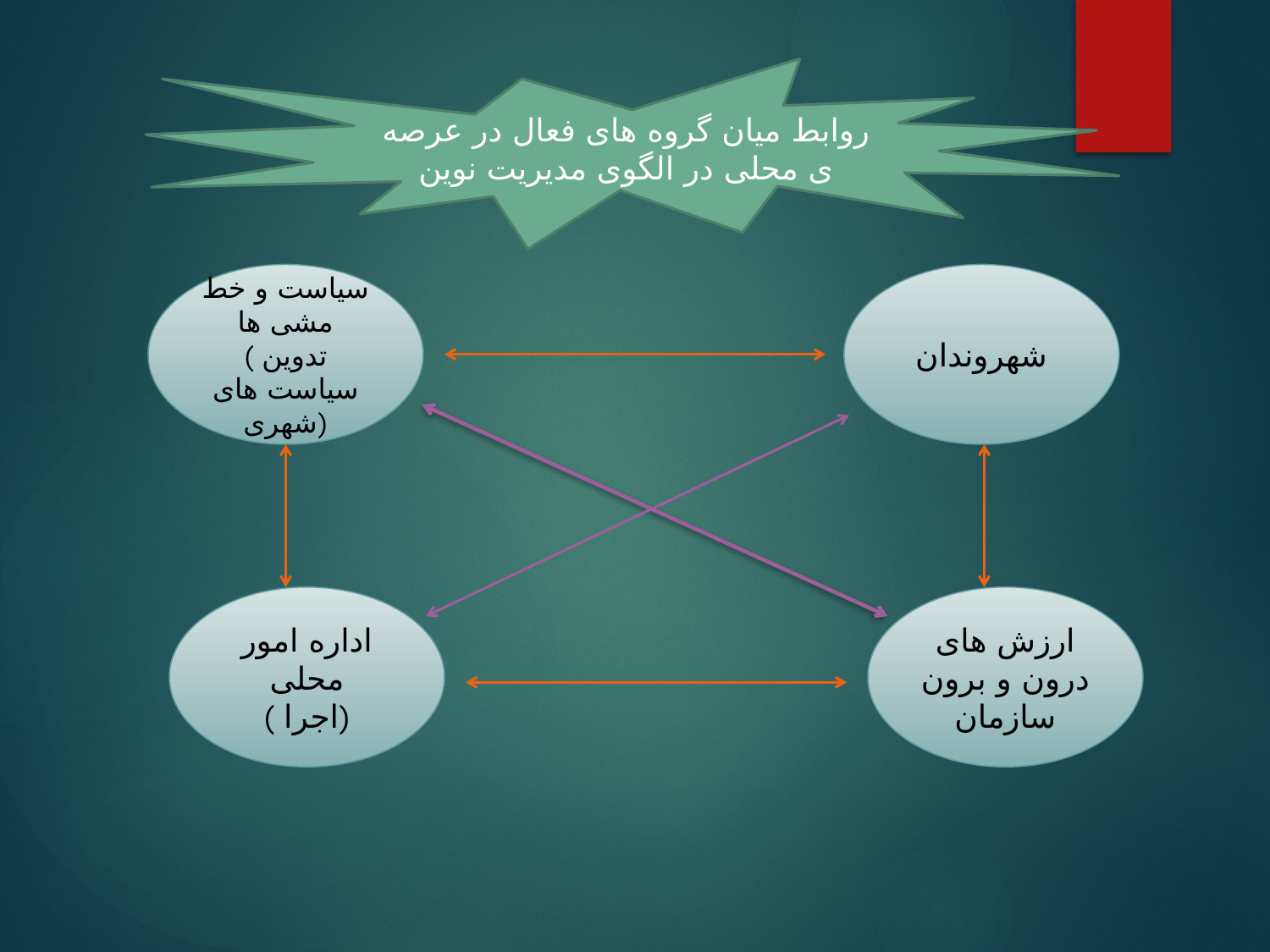

روابط میان گروه های فعال در عرصه ی محلی در الگوی مدیریت نوین
سیاست و خط مشی ها
( تدوین سیاست های شهری)
شهروندان
اداره امور محلی
( اجرا)
ارزش های درون و برون سازمان